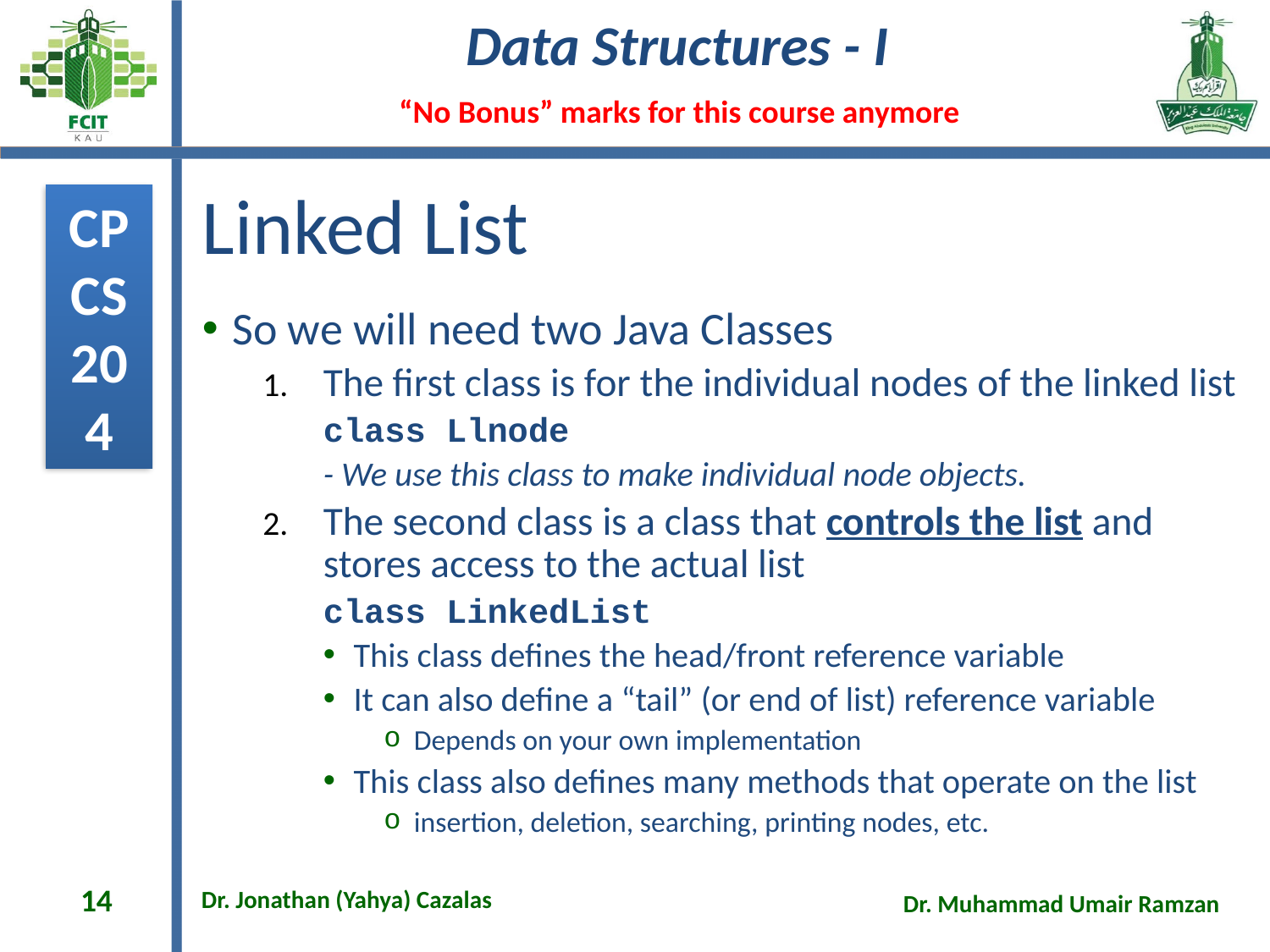

# Linked List
So we will need two Java Classes
The first class is for the individual nodes of the linked list
class Llnode
- We use this class to make individual node objects.
The second class is a class that controls the list and stores access to the actual list
class LinkedList
This class defines the head/front reference variable
It can also define a “tail” (or end of list) reference variable
Depends on your own implementation
This class also defines many methods that operate on the list
insertion, deletion, searching, printing nodes, etc.

14